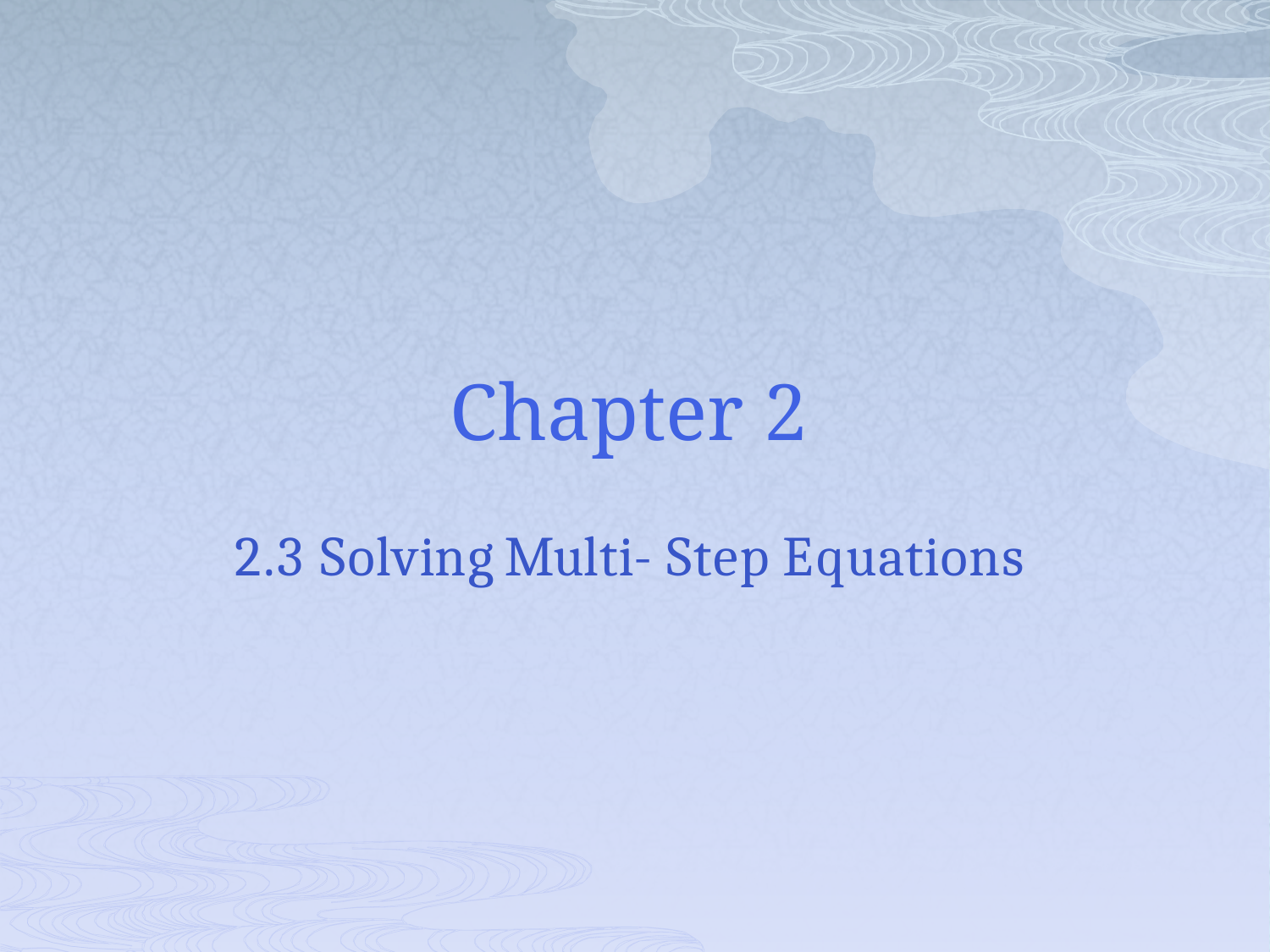

# Chapter 2
2.3 Solving Multi- Step Equations